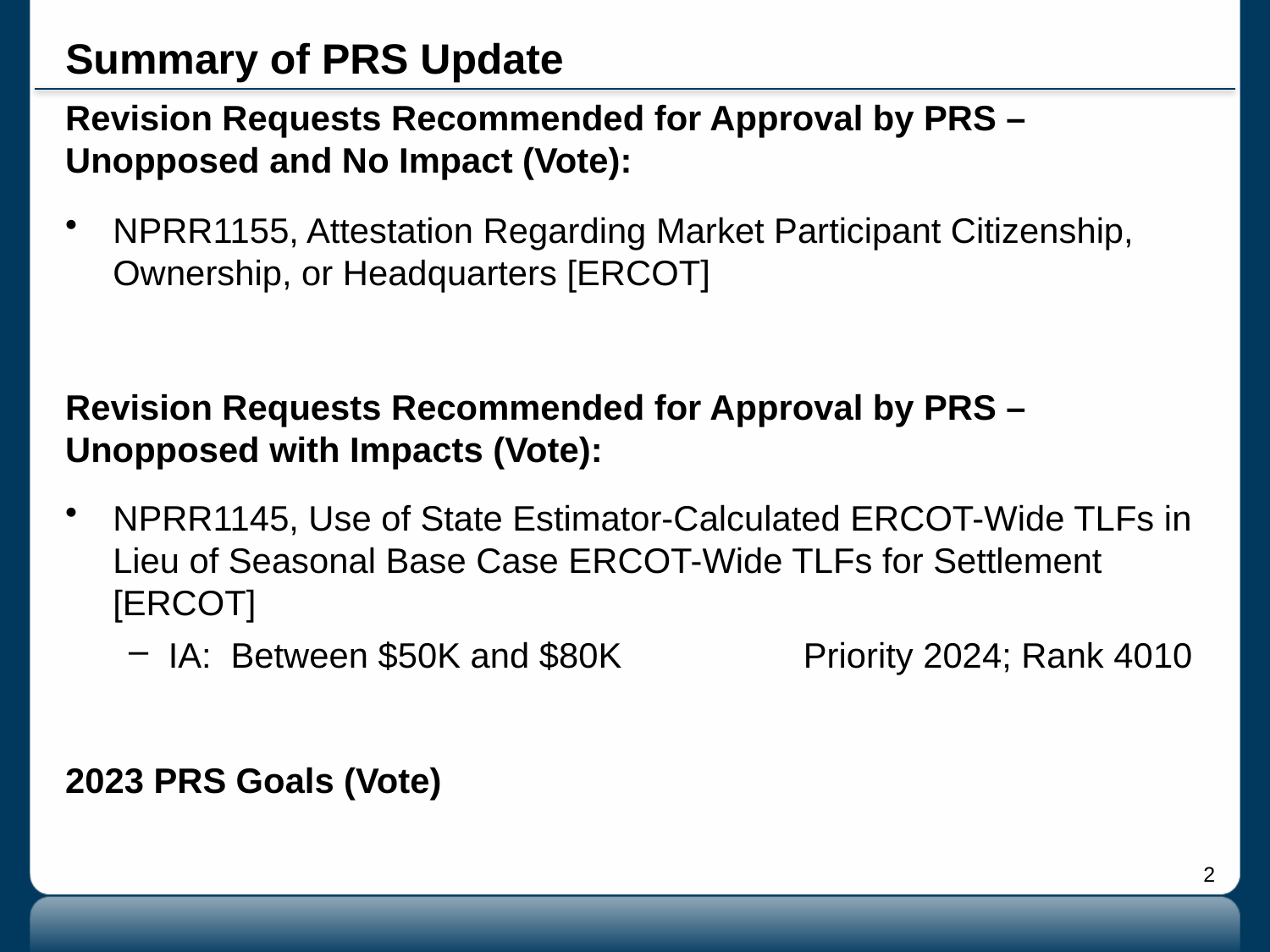

# Summary of PRS Update
Revision Requests Recommended for Approval by PRS – Unopposed and No Impact (Vote):
NPRR1155, Attestation Regarding Market Participant Citizenship, Ownership, or Headquarters [ERCOT]

Revision Requests Recommended for Approval by PRS – Unopposed with Impacts (Vote):
NPRR1145, Use of State Estimator-Calculated ERCOT-Wide TLFs in Lieu of Seasonal Base Case ERCOT-Wide TLFs for Settlement [ERCOT]
IA:  Between $50K and $80K		Priority 2024; Rank 4010

2023 PRS Goals (Vote)